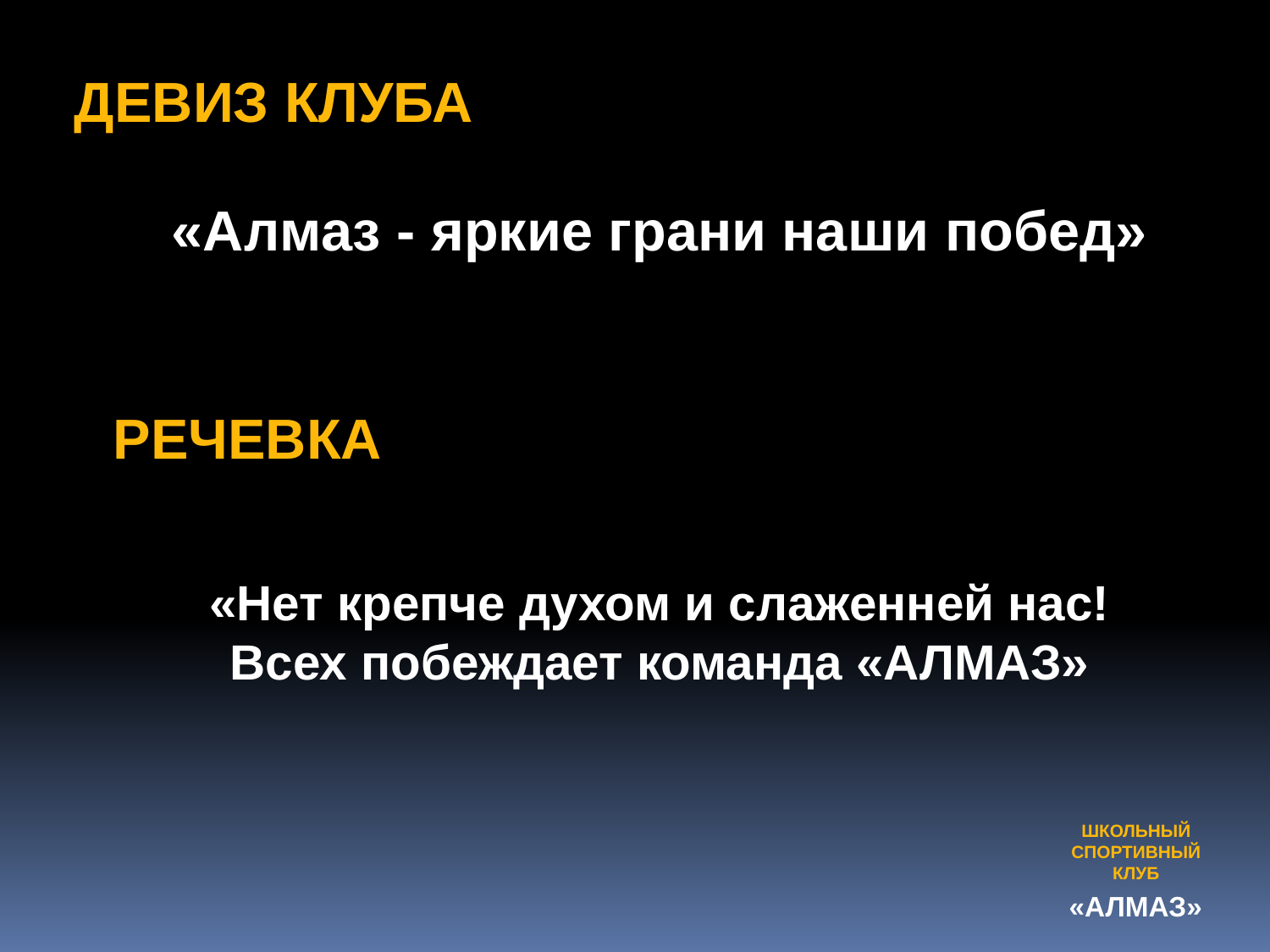

ДЕВИЗ КЛУБА
«Алмаз - яркие грани наши побед»
РЕЧЕВКА
«Нет крепче духом и слаженней нас!
Всех побеждает команда «АЛМАЗ»
ШКОЛЬНЫЙ
СПОРТИВНЫЙ
КЛУБ
«АЛМАЗ»